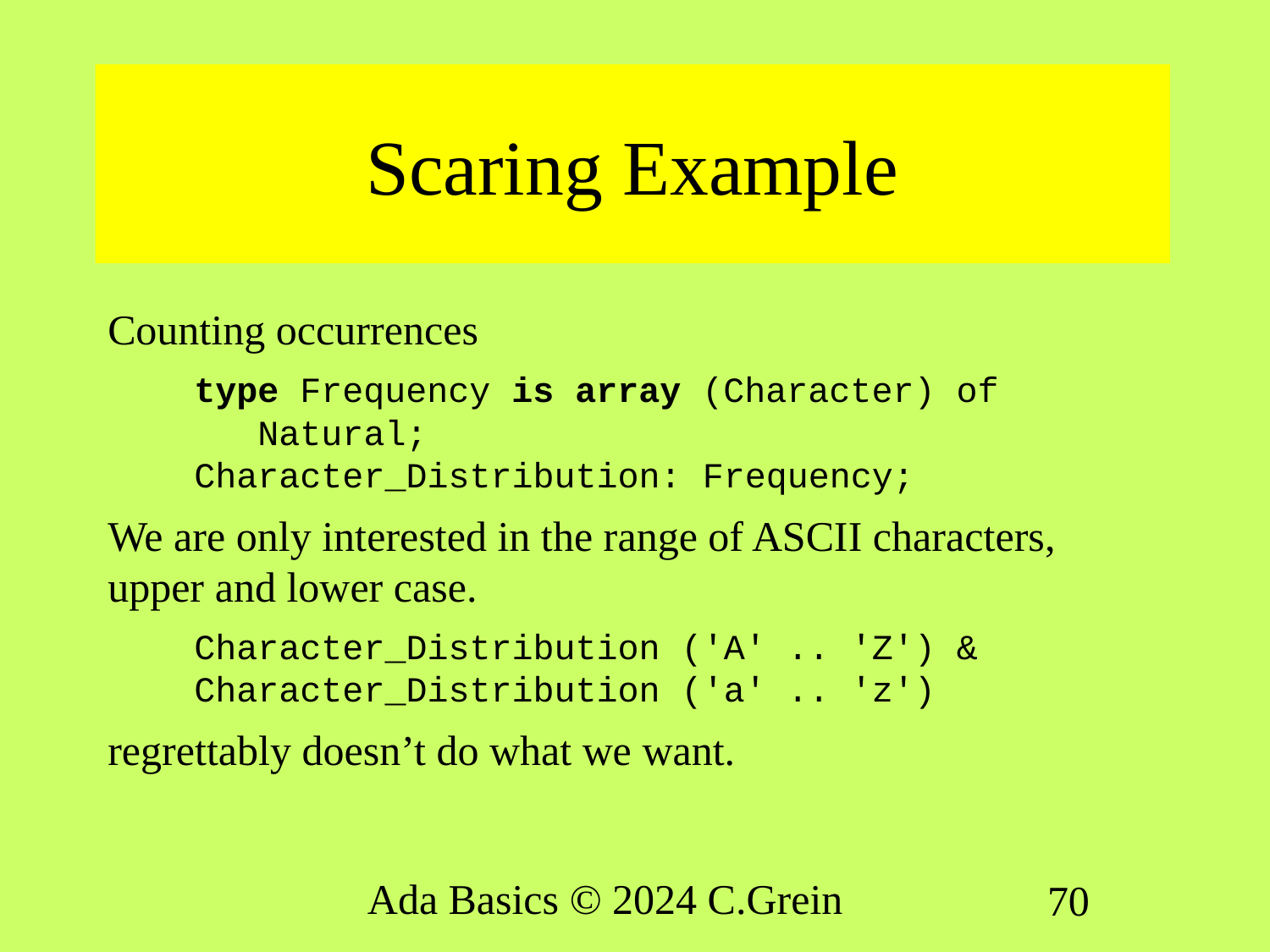

# Scaring Example
Counting occurrences
type Frequency is array (Character) of
   Natural;
Character_Distribution: Frequency;
We are only interested in the range of ASCII characters, upper and lower case.
Character_Distribution ('A' .. 'Z') &
Character_Distribution ('a' .. 'z')
regrettably doesn’t do what we want.
Ada Basics © 2024 C.Grein
70